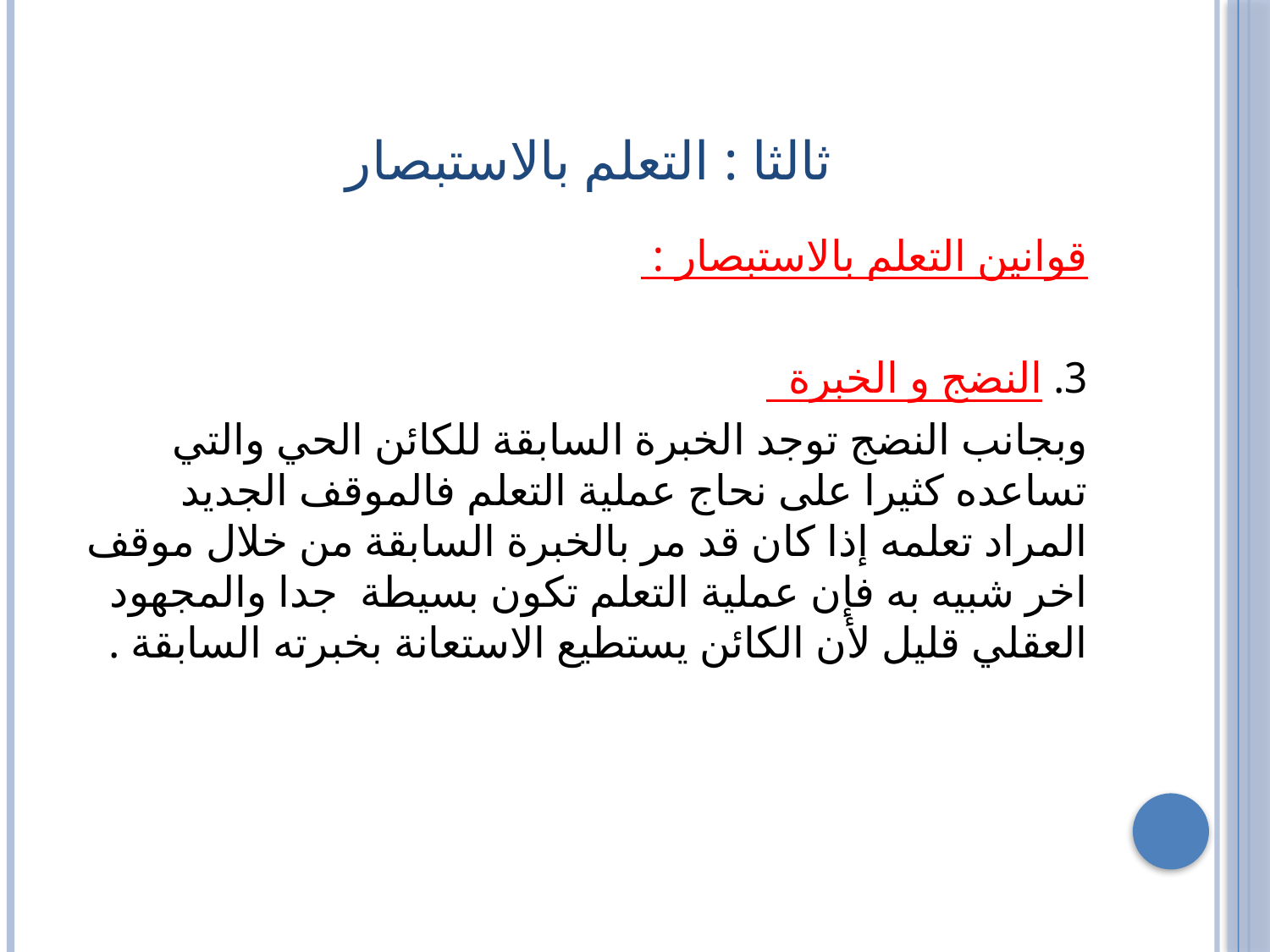

# ثالثا : التعلم بالاستبصار
قوانين التعلم بالاستبصار :

3. النضج و الخبرة
وبجانب النضج توجد الخبرة السابقة للكائن الحي والتي تساعده كثيرا على نحاج عملية التعلم فالموقف الجديد المراد تعلمه إذا كان قد مر بالخبرة السابقة من خلال موقف اخر شبيه به فإن عملية التعلم تكون بسيطة  جدا والمجهود العقلي قليل لأن الكائن يستطيع الاستعانة بخبرته السابقة .